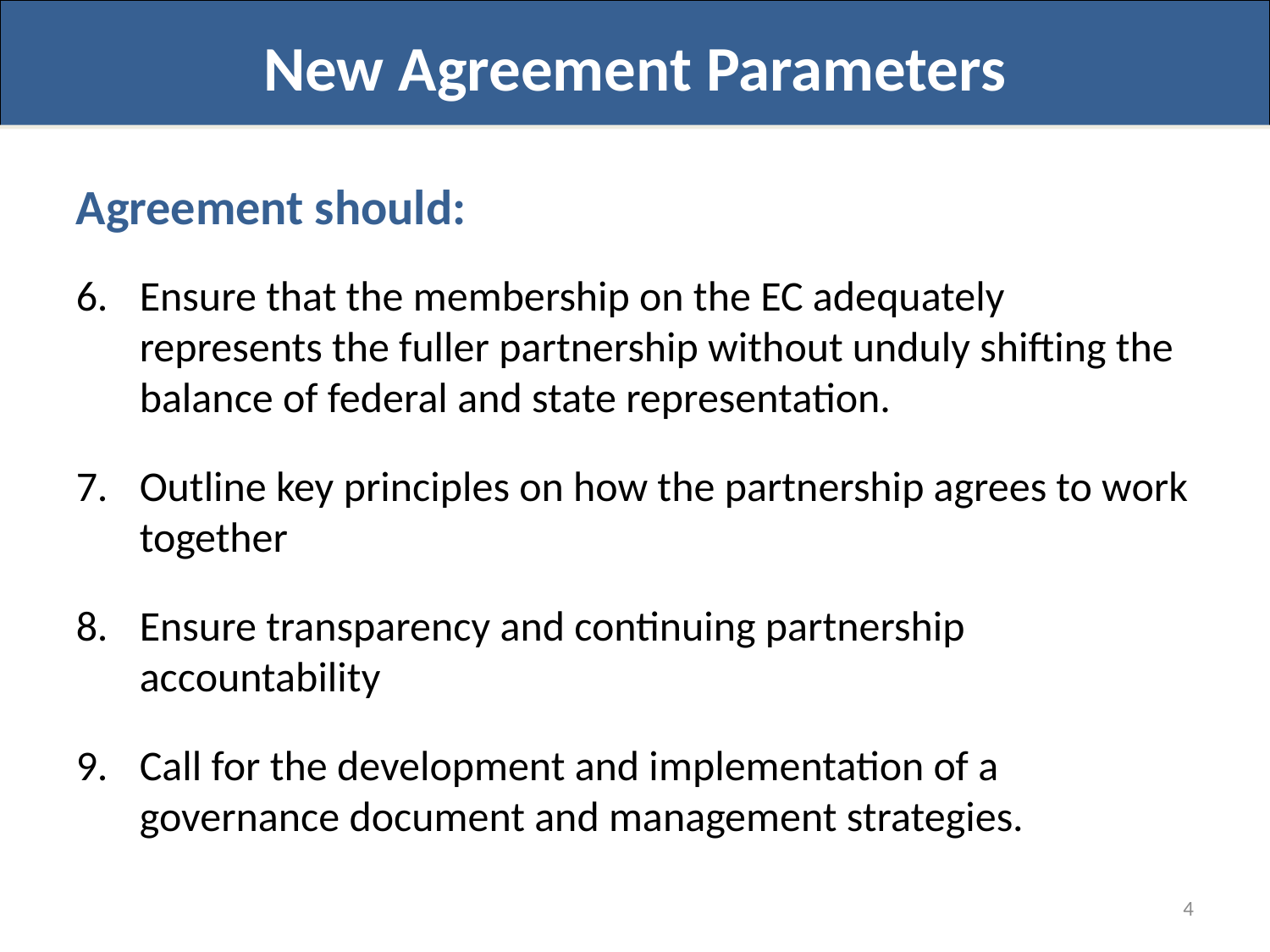

New Agreement Parameters
Agreement should:

Ensure that the membership on the EC adequately represents the fuller partnership without unduly shifting the balance of federal and state representation.

Outline key principles on how the partnership agrees to work together

Ensure transparency and continuing partnership accountability

Call for the development and implementation of a governance document and management strategies.

4